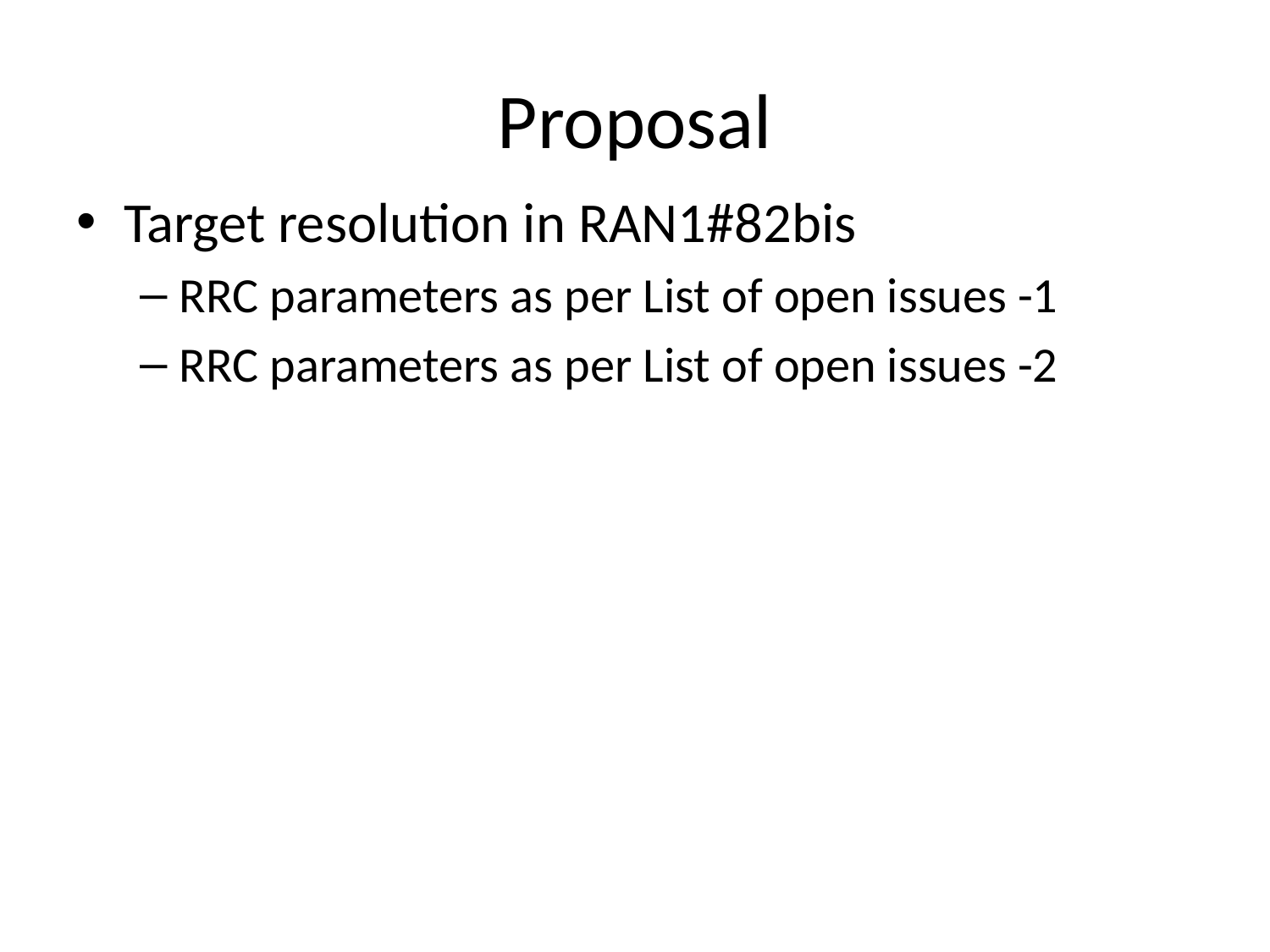

# Proposal
Target resolution in RAN1#82bis
RRC parameters as per List of open issues -1
RRC parameters as per List of open issues -2